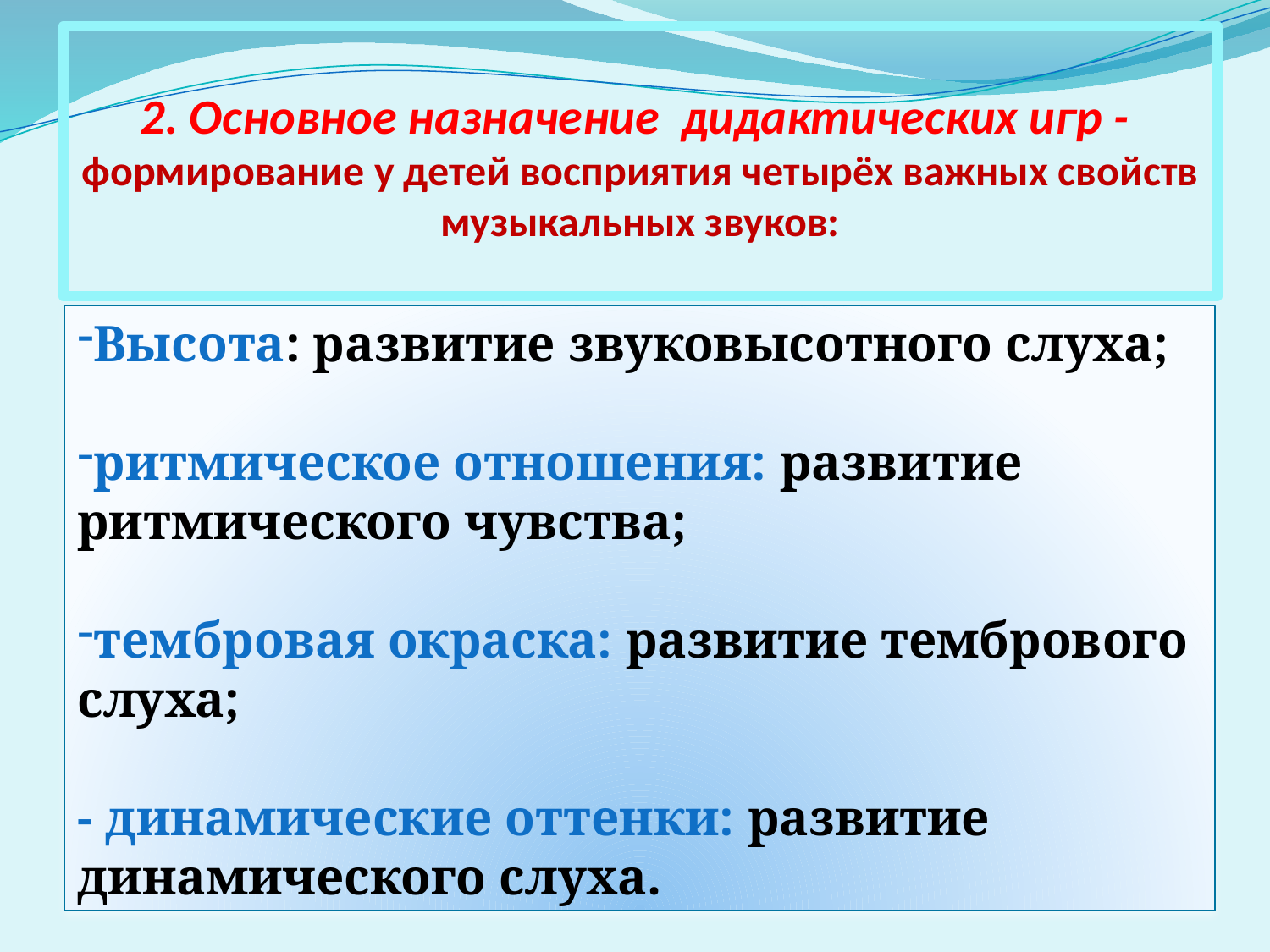

# 2. Основное назначение  дидактических игр - формирование у детей восприятия четырёх важных свойств музыкальных звуков:
Высота: развитие звуковысотного слуха;

ритмическое отношения: развитие   ритмического чувства;

тембровая окраска: развитие тембрового слуха;

- динамические оттенки: развитие динамического слуха.